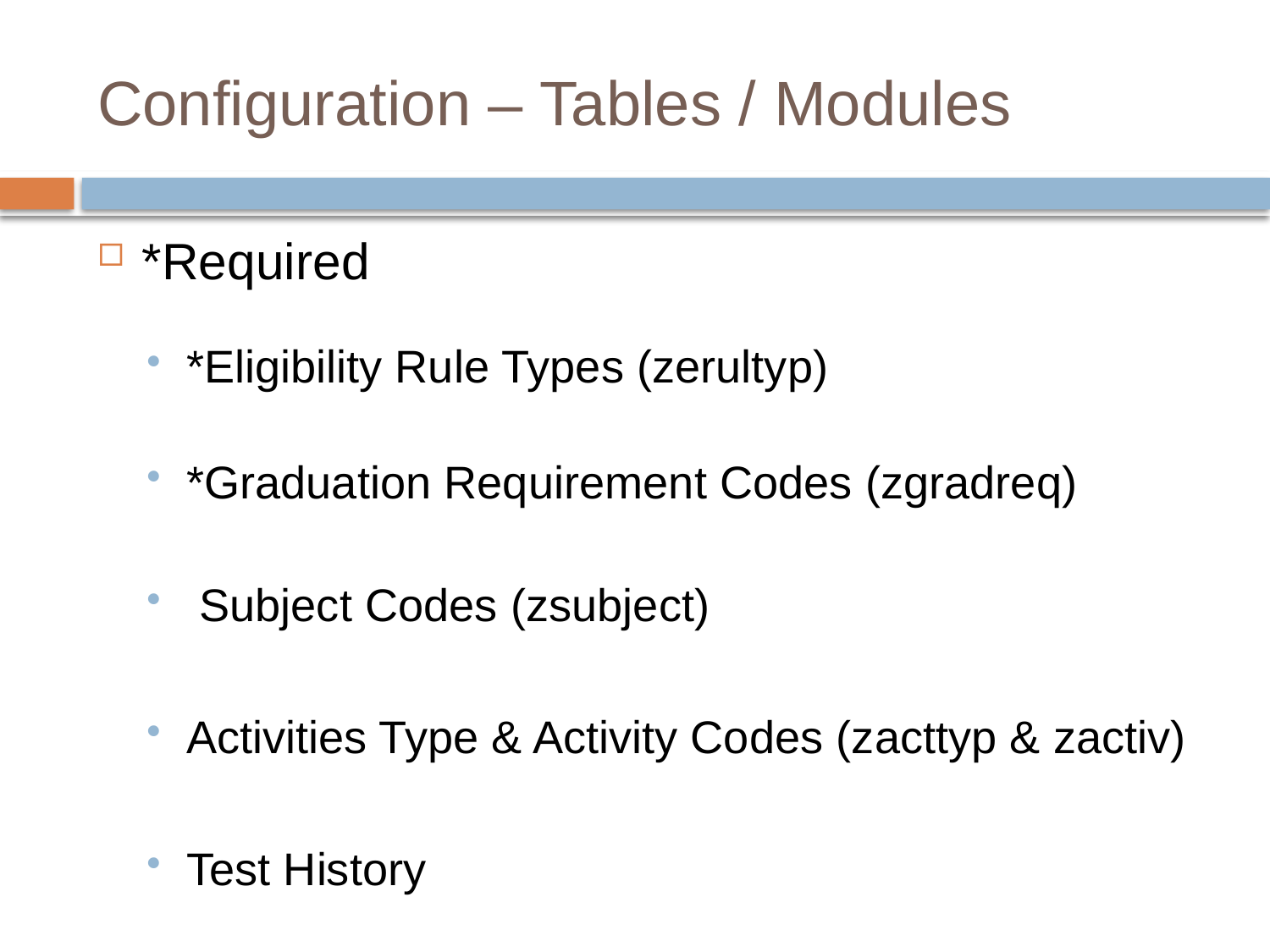

# Configuration – Tables / Modules
*Required

*Eligibility Rule Types (zerultyp)

*Graduation Requirement Codes (zgradreq)

 Subject Codes (zsubject)

Activities Type & Activity Codes (zacttyp & zactiv)

Test History